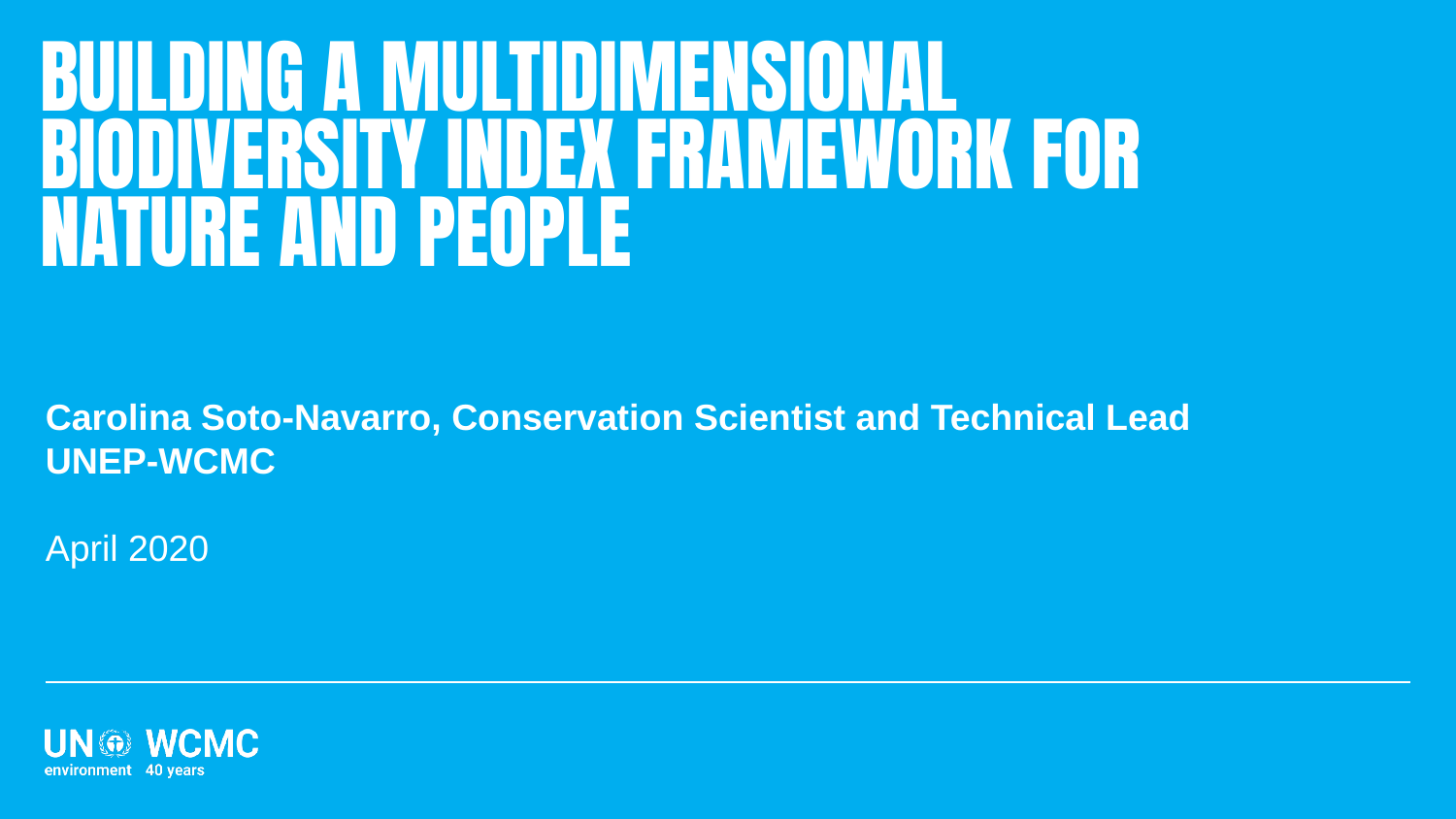

Building a MULTIDIMENSIONAL BIODIVERSITY INDEX FRAMEWORK FOR NATURE AND PEOPLE
Carolina Soto-Navarro, Conservation Scientist and Technical Lead
UNEP-WCMC

April 2020